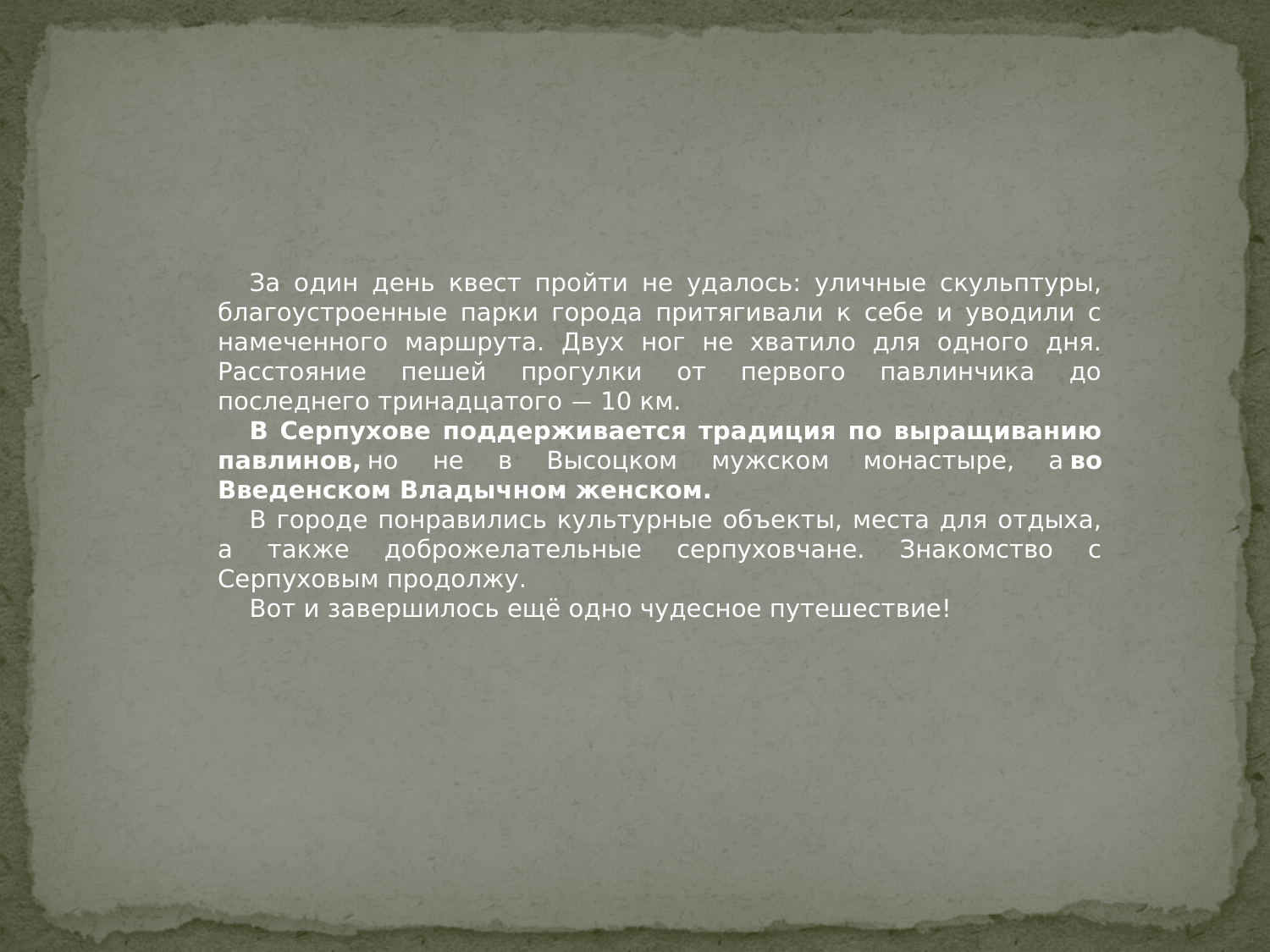

За один день квест пройти не удалось: уличные скульптуры, благоустроенные парки города притягивали к себе и уводили с намеченного маршрута. Двух ног не хватило для одного дня. Расстояние пешей прогулки от первого павлинчика до последнего тринадцатого — 10 км.
В Серпухове поддерживается традиция по выращиванию павлинов, но не в Высоцком мужском монастыре, а во Введенском Владычном женском.
В городе понравились культурные объекты, места для отдыха, а также доброжелательные серпуховчане. Знакомство с Серпуховым продолжу.
Вот и завершилось ещё одно чудесное путешествие!